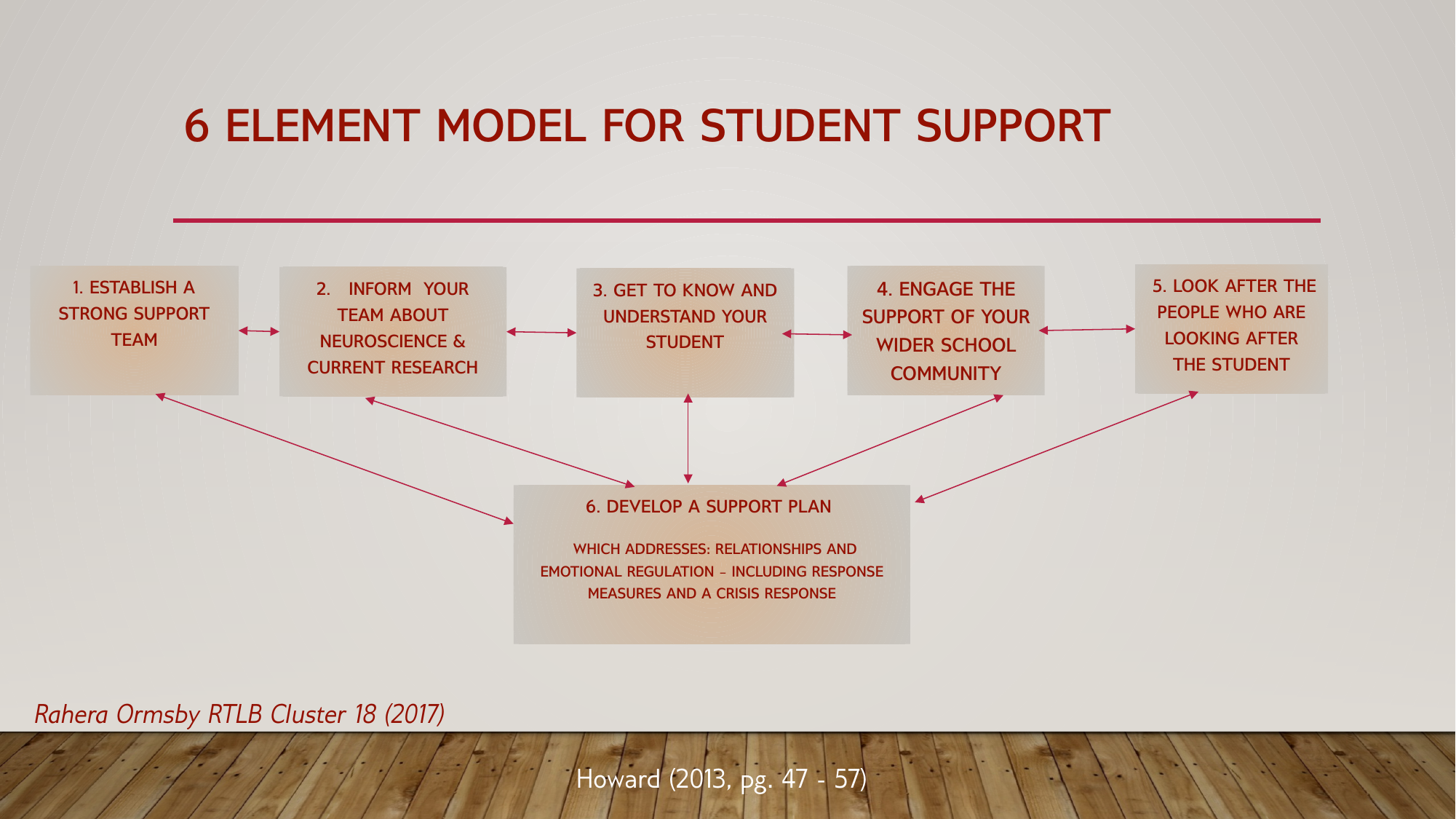

# 6 Element Model for student support
 5. LOOK AFTER THE PEOPLE WHO ARE LOOKING AFTER THE STUDENT
1. ESTABLISH A STRONG SUPPORT TEAM

4. ENGAGE THE SUPPORT OF YOUR WIDER SCHOOL COMMUNITY

2.   INFORM  YOUR TEAM ABOUT NEUROSCIENCE & CURRENT RESEARCH
3. GET TO KNOW AND UNDERSTAND YOUR STUDENT

6. DEVELOP A SUPPORT PLAN
 WHICH ADDRESSES: RELATIONSHIPS AND EMOTIONAL REGULATION – INCLUDING RESPONSE MEASURES AND A CRISIS RESPONSE

Rahera Ormsby RTLB Cluster 18 (2017)
Howard (2013, pg. 47 - 57)